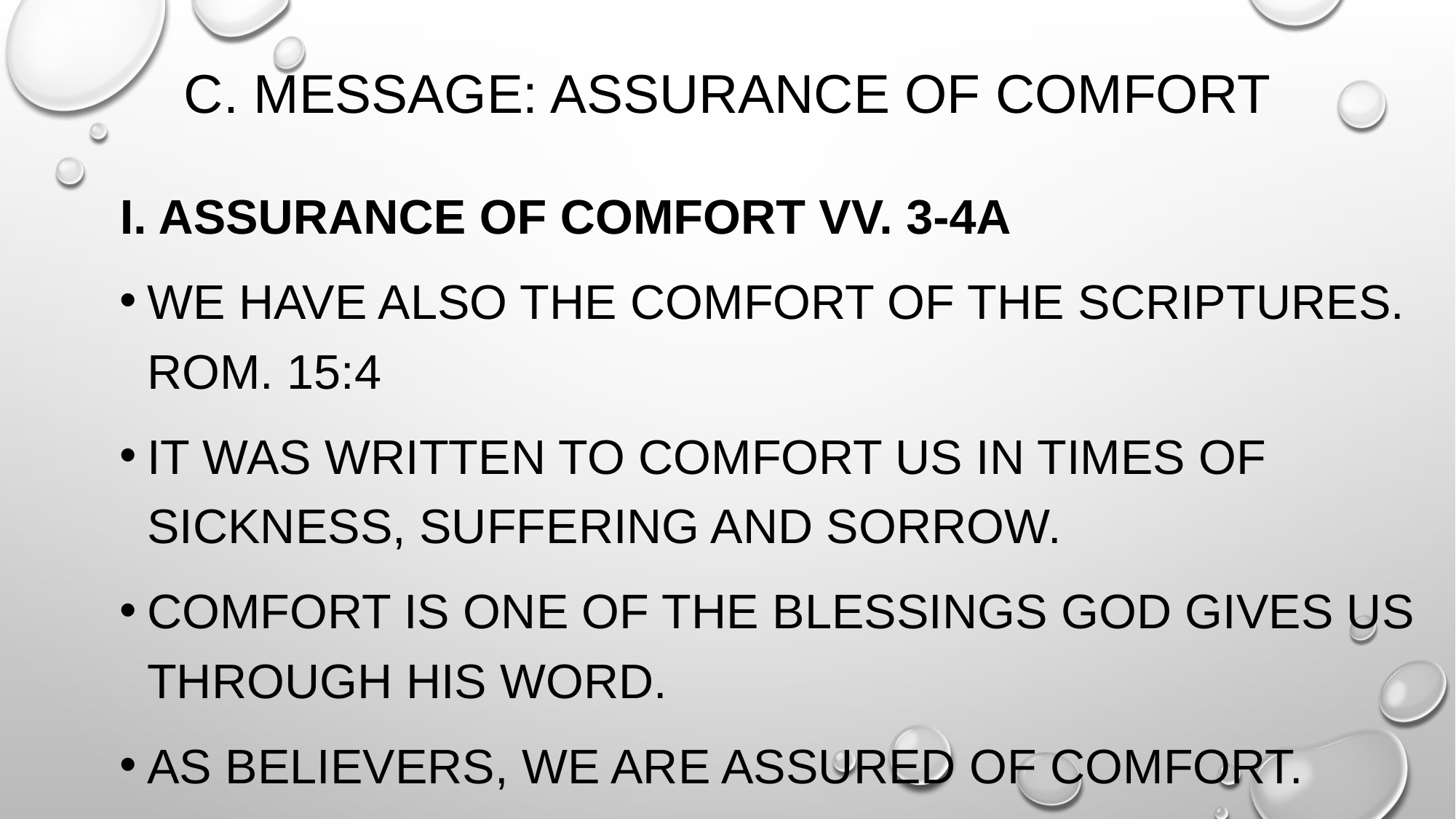

# c. message: assurance of comfort
I. Assurance of comfort vv. 3-4a
We have also the comfort of the scriptures. Rom. 15:4
It was written to comfort us in times of sickness, suffering and sorrow.
Comfort is one of the blessings god gives us through his word.
As believers, we are assured of comfort.